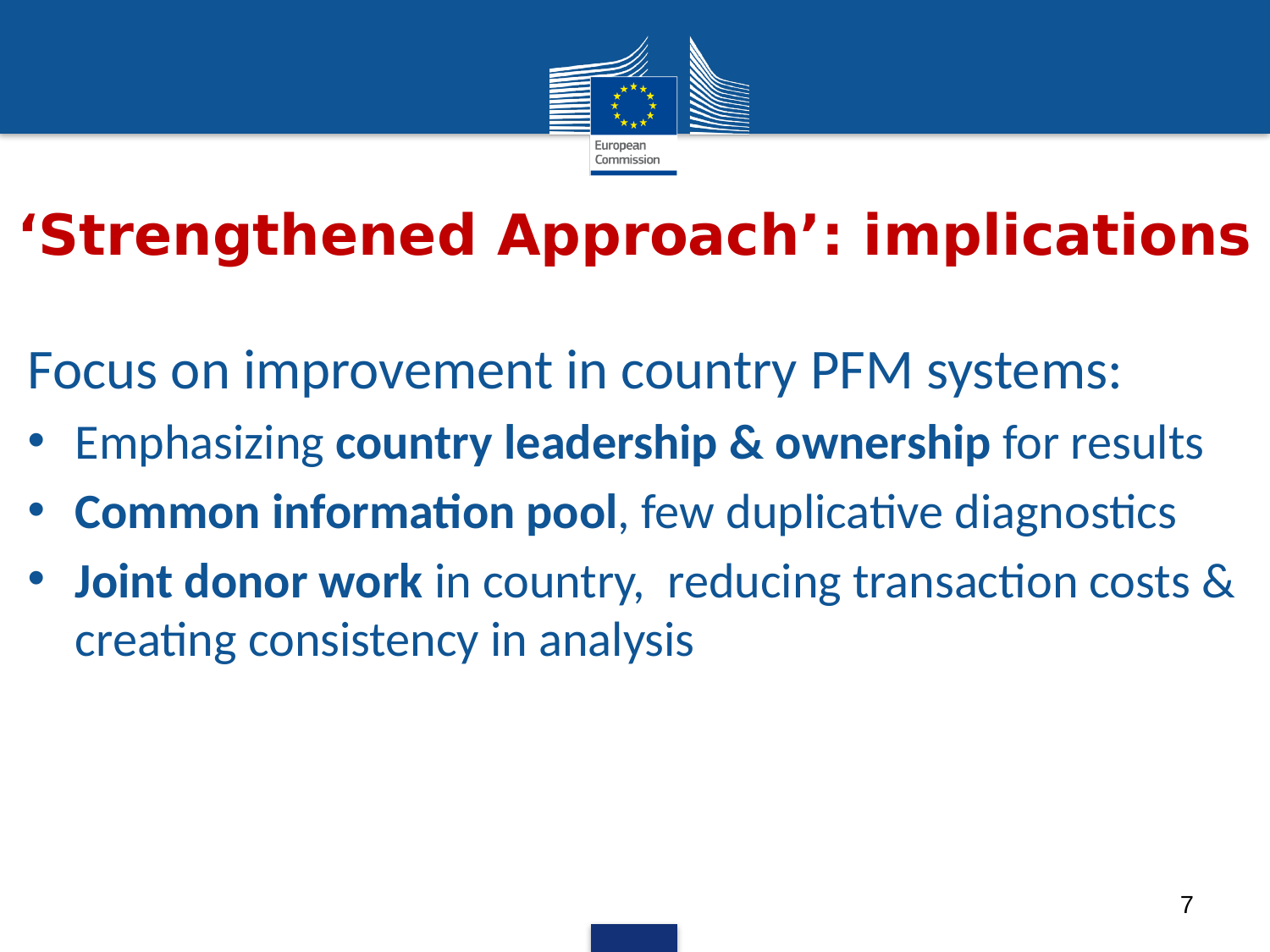

# ‘Strengthened Approach’: implications
Focus on improvement in country PFM systems:
Emphasizing country leadership & ownership for results
Common information pool, few duplicative diagnostics
Joint donor work in country,  reducing transaction costs & creating consistency in analysis
7